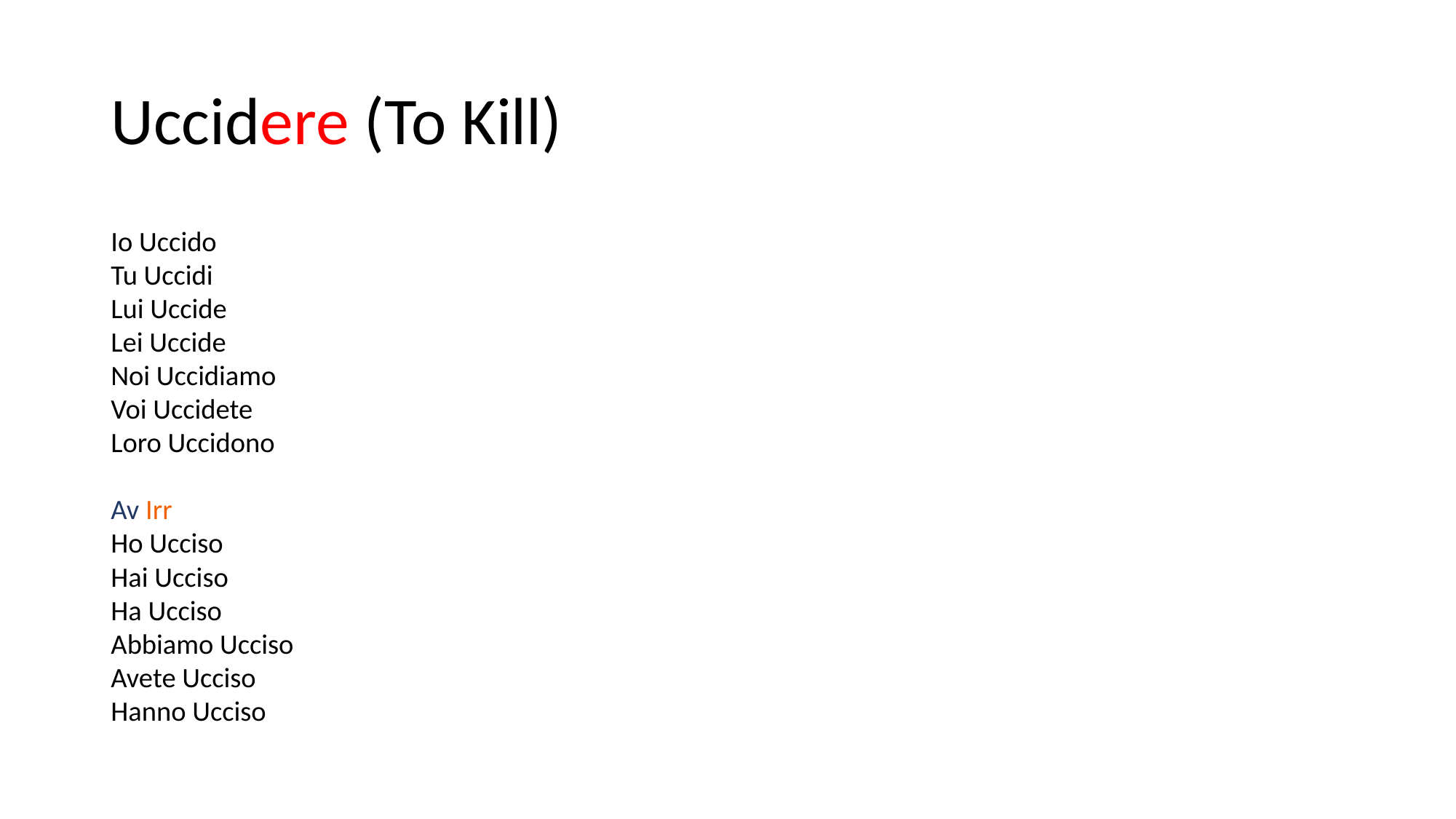

# Uccidere (To Kill)
Io Uccido
Tu Uccidi
Lui Uccide
Lei Uccide
Noi Uccidiamo
Voi Uccidete
Loro Uccidono

Av Irr
Ho Ucciso
Hai Ucciso
Ha Ucciso
Abbiamo Ucciso
Avete Ucciso
Hanno Ucciso